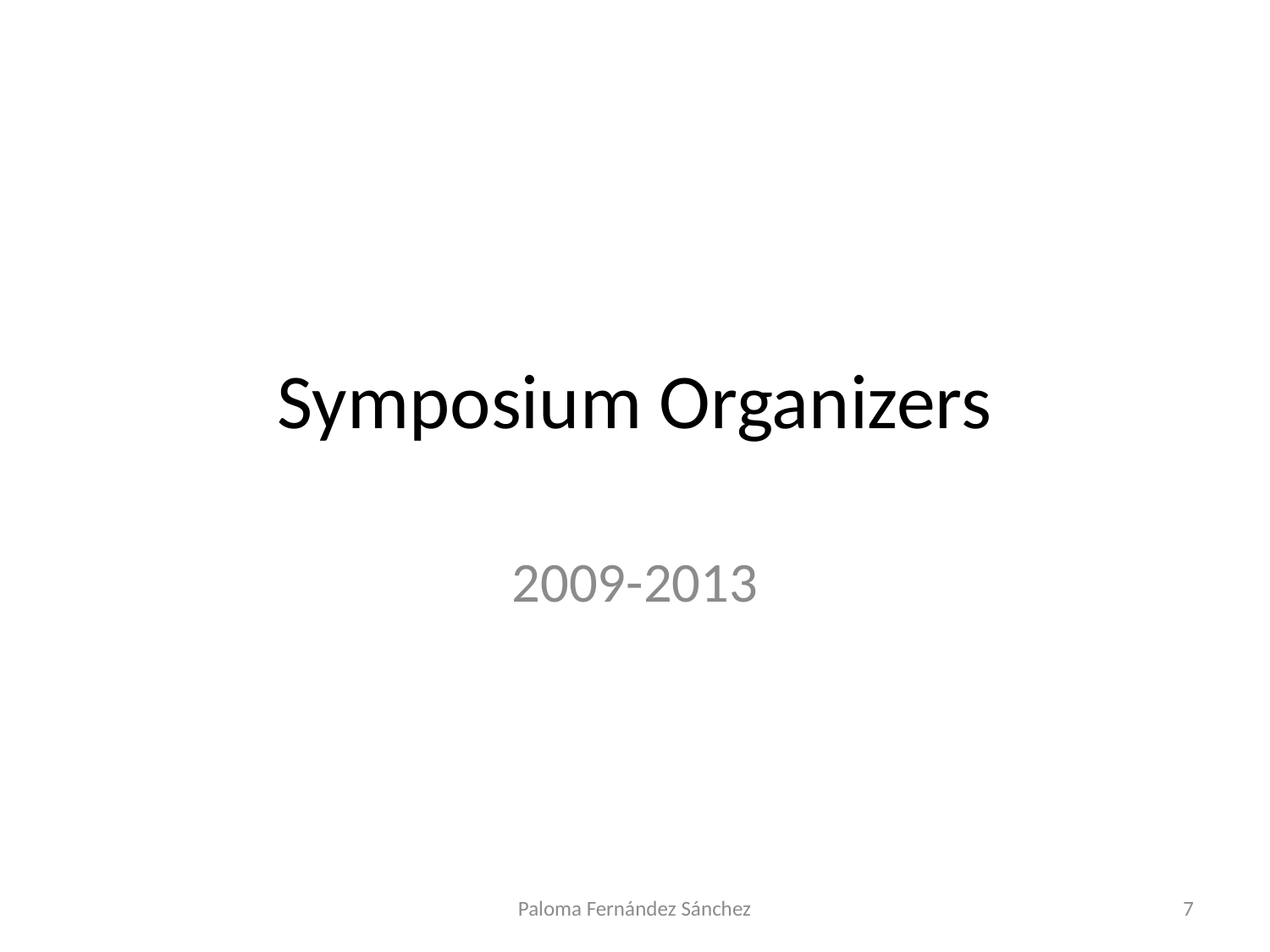

# Symposium Organizers
2009-2013
Paloma Fernández Sánchez
7